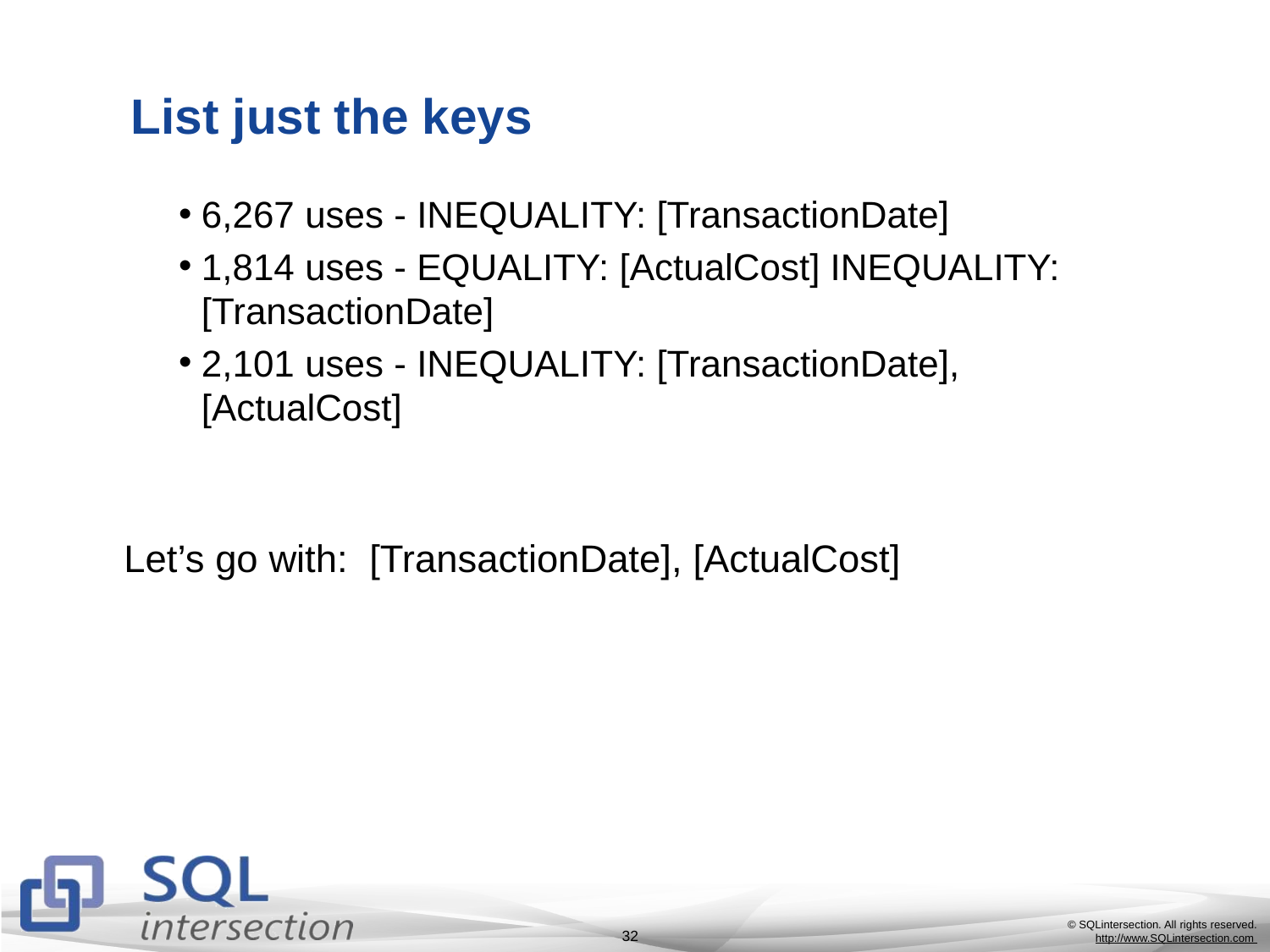

# List just the keys
6,267 uses - INEQUALITY: [TransactionDate]
1,814 uses - EQUALITY: [ActualCost] INEQUALITY: [TransactionDate]
2,101 uses - INEQUALITY: [TransactionDate], [ActualCost]

Let’s go with:  [TransactionDate], [ActualCost]